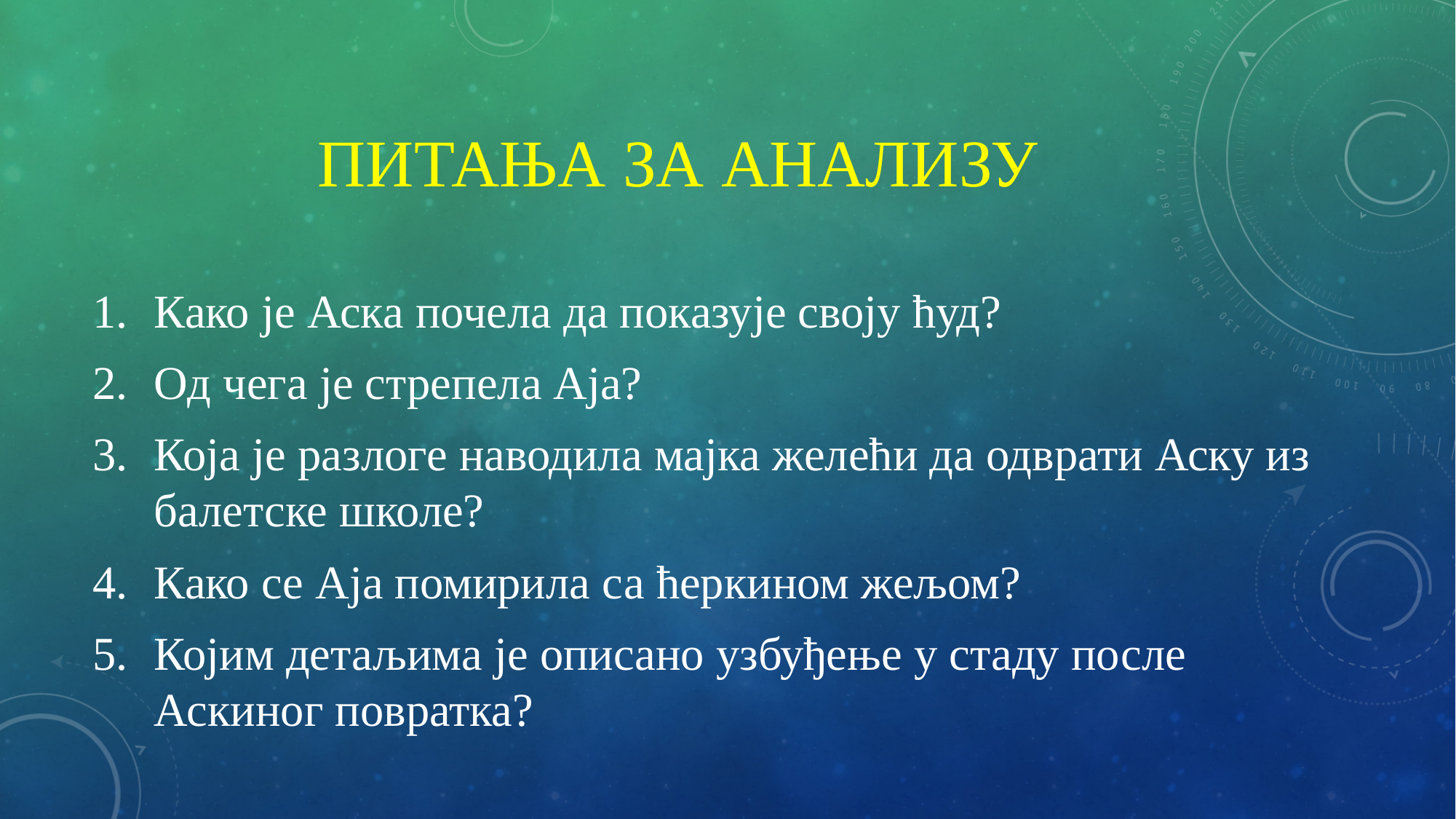

# Питања ЗА АНАЛИЗУ
Како је Аска почела да показује своју ћуд?
Од чега је стрепела Аја?
Која је разлоге наводила мајка желећи да одврати Аску из балетске школе?
Како се Аја помирила са ћеркином жељом?
Којим детаљима је описано узбуђење у стаду после Аскиног повратка?